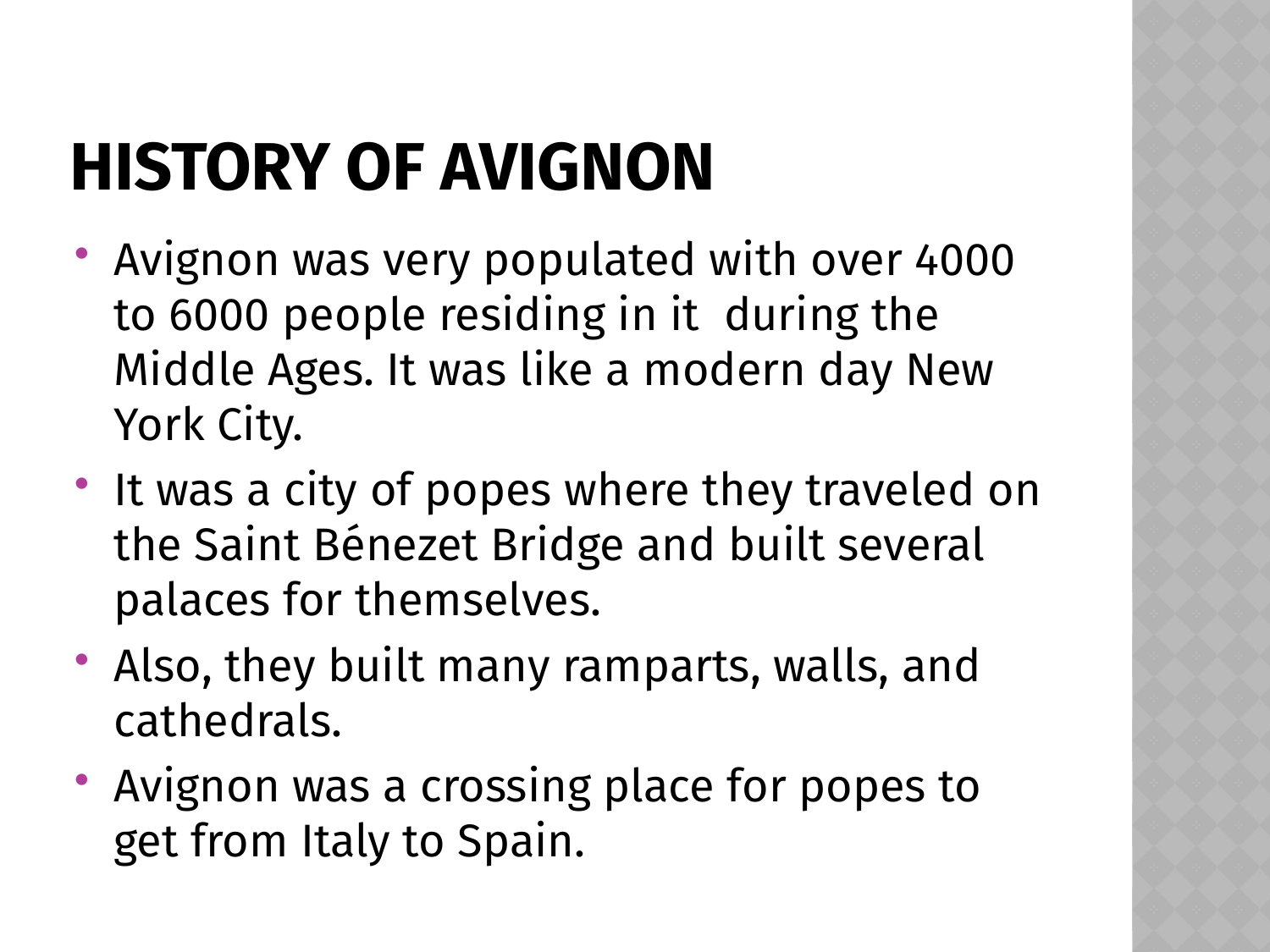

# History of Avignon
Avignon was very populated with over 4000 to 6000 people residing in it  during the Middle Ages. It was like a modern day New York City.
It was a city of popes where they traveled on the Saint Bénezet Bridge and built several palaces for themselves.
Also, they built many ramparts, walls, and cathedrals.
Avignon was a crossing place for popes to get from Italy to Spain.